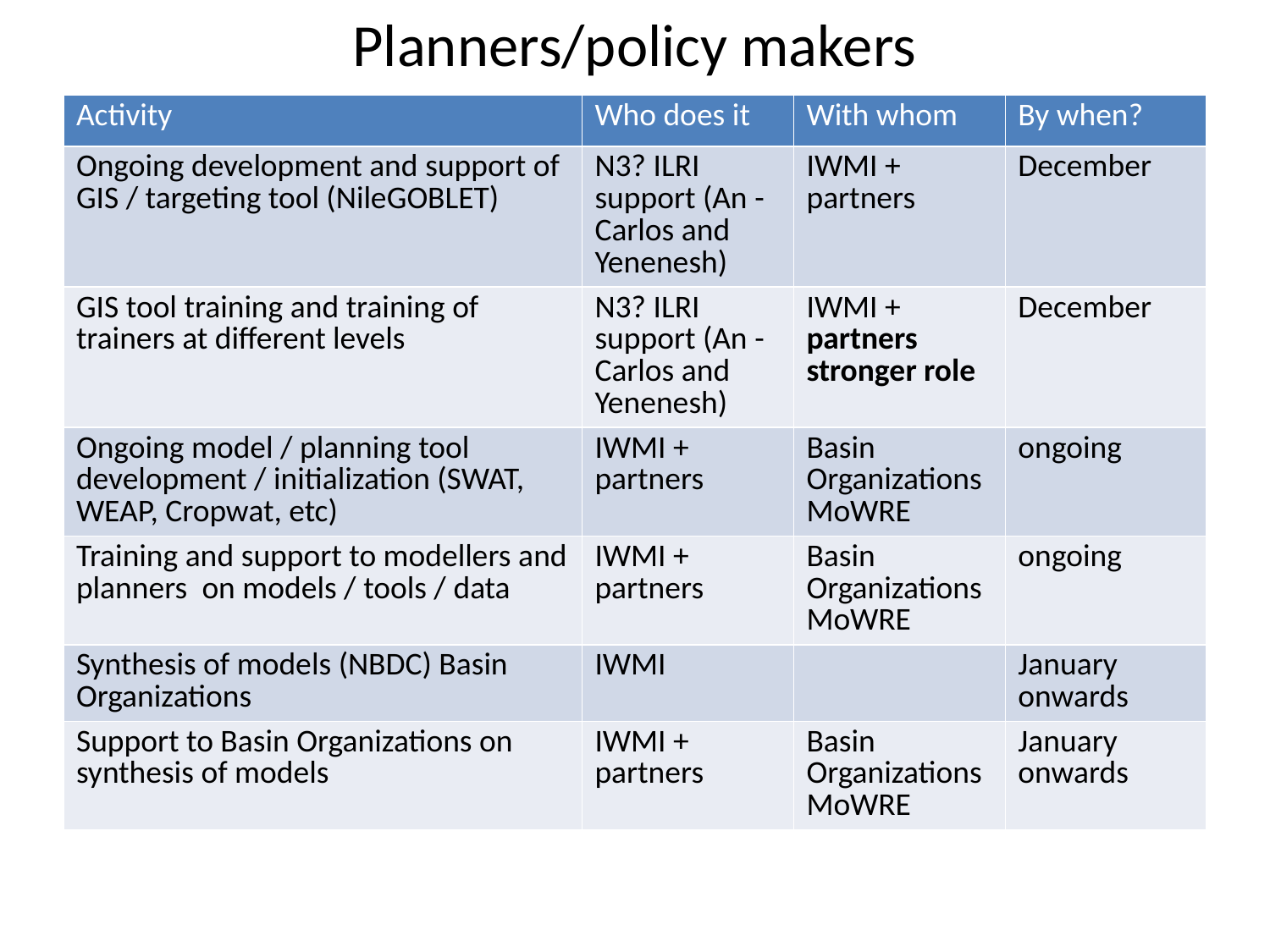

# Planners/policy makers
| Activity | Who does it | With whom | By when? |
| --- | --- | --- | --- |
| Ongoing development and support of GIS / targeting tool (NileGOBLET) | N3? ILRI support (An -Carlos and Yenenesh) | IWMI + partners | December |
| GIS tool training and training of trainers at different levels | N3? ILRI support (An -Carlos and Yenenesh) | IWMI + partners stronger role | December |
| Ongoing model / planning tool development / initialization (SWAT, WEAP, Cropwat, etc) | IWMI + partners | Basin Organizations MoWRE | ongoing |
| Training and support to modellers and planners on models / tools / data | IWMI + partners | Basin Organizations MoWRE | ongoing |
| Synthesis of models (NBDC) Basin Organizations | IWMI |  | January onwards |
| Support to Basin Organizations on synthesis of models | IWMI + partners | Basin Organizations MoWRE | January onwards |